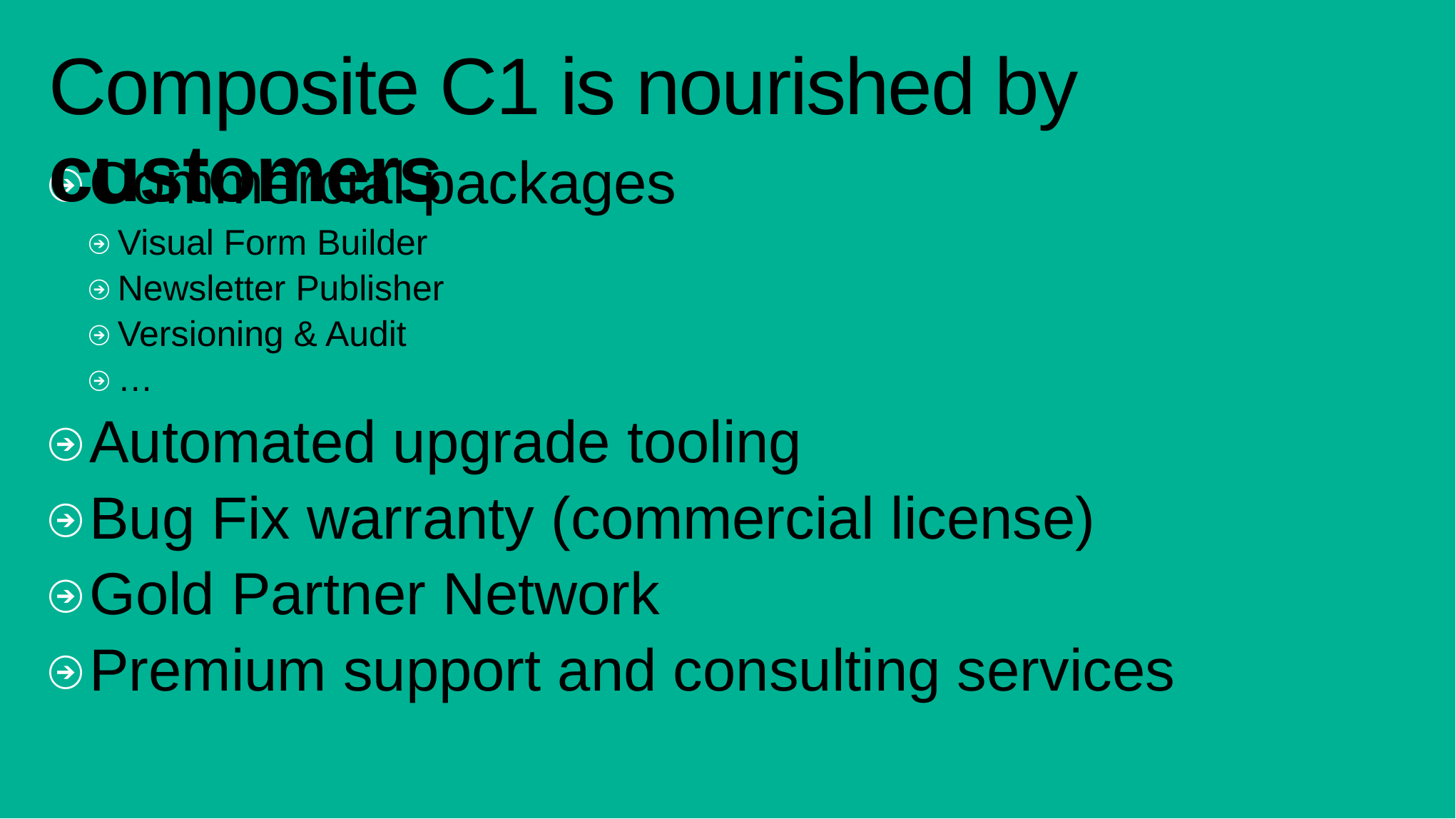

# Composite C1 is nourished by customers
Commercial packages
Visual Form Builder
Newsletter Publisher
Versioning & Audit
…
Automated upgrade tooling
Bug Fix warranty (commercial license)
Gold Partner Network
Premium support and consulting services